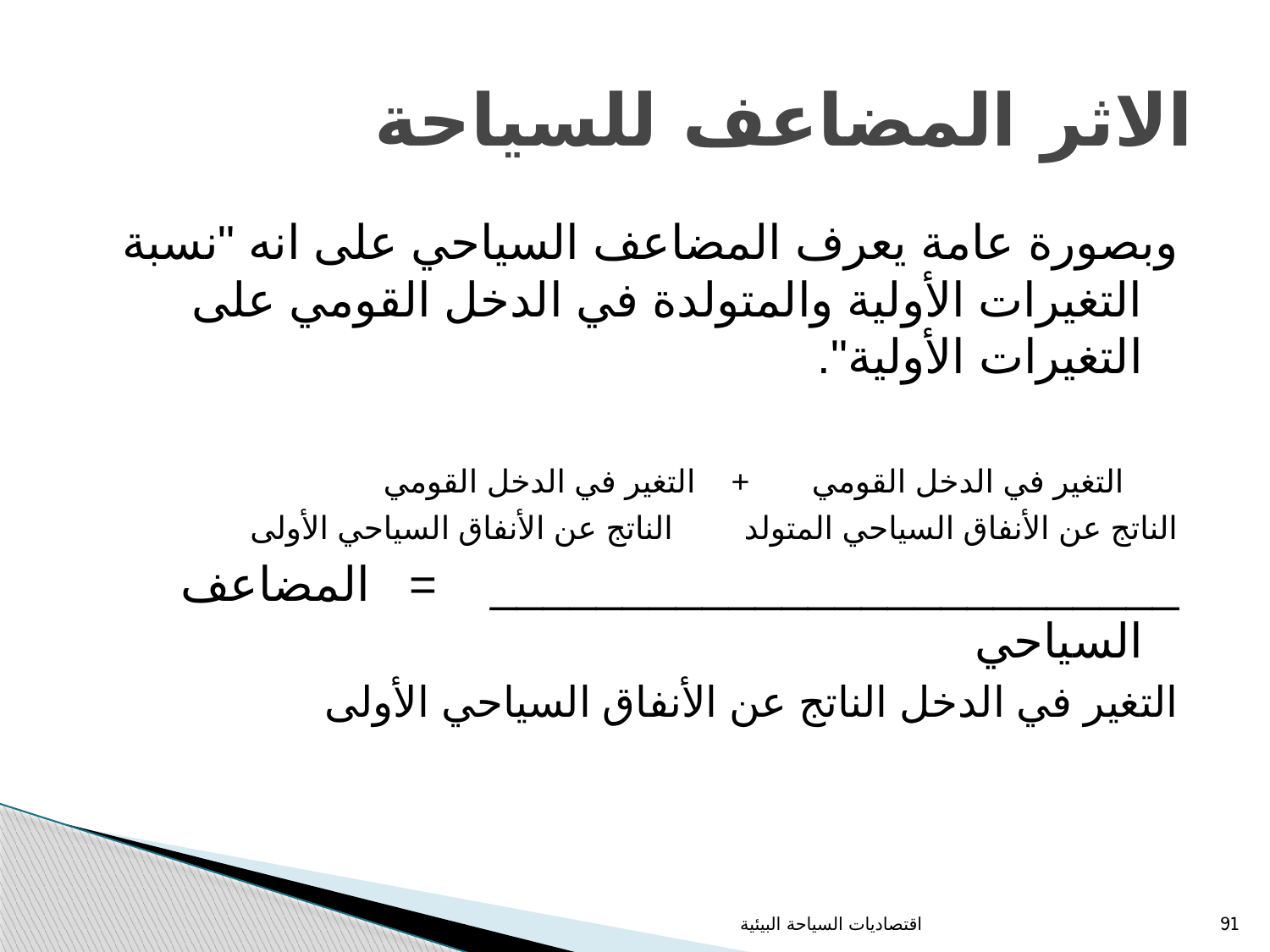

# الاثر المضاعف للسياحة
وبصورة عامة يعرف المضاعف السياحي على انه "نسبة التغيرات الأولية والمتولدة في الدخل القومي على التغيرات الأولية".

     التغير في الدخل القومي       +    التغير في الدخل القومي
الناتج عن الأنفاق السياحي المتولد        الناتج عن الأنفاق السياحي الأولى
__________________________    =   المضاعف السياحي
التغير في الدخل الناتج عن الأنفاق السياحي الأولى

اقتصاديات السياحة البيئية
91